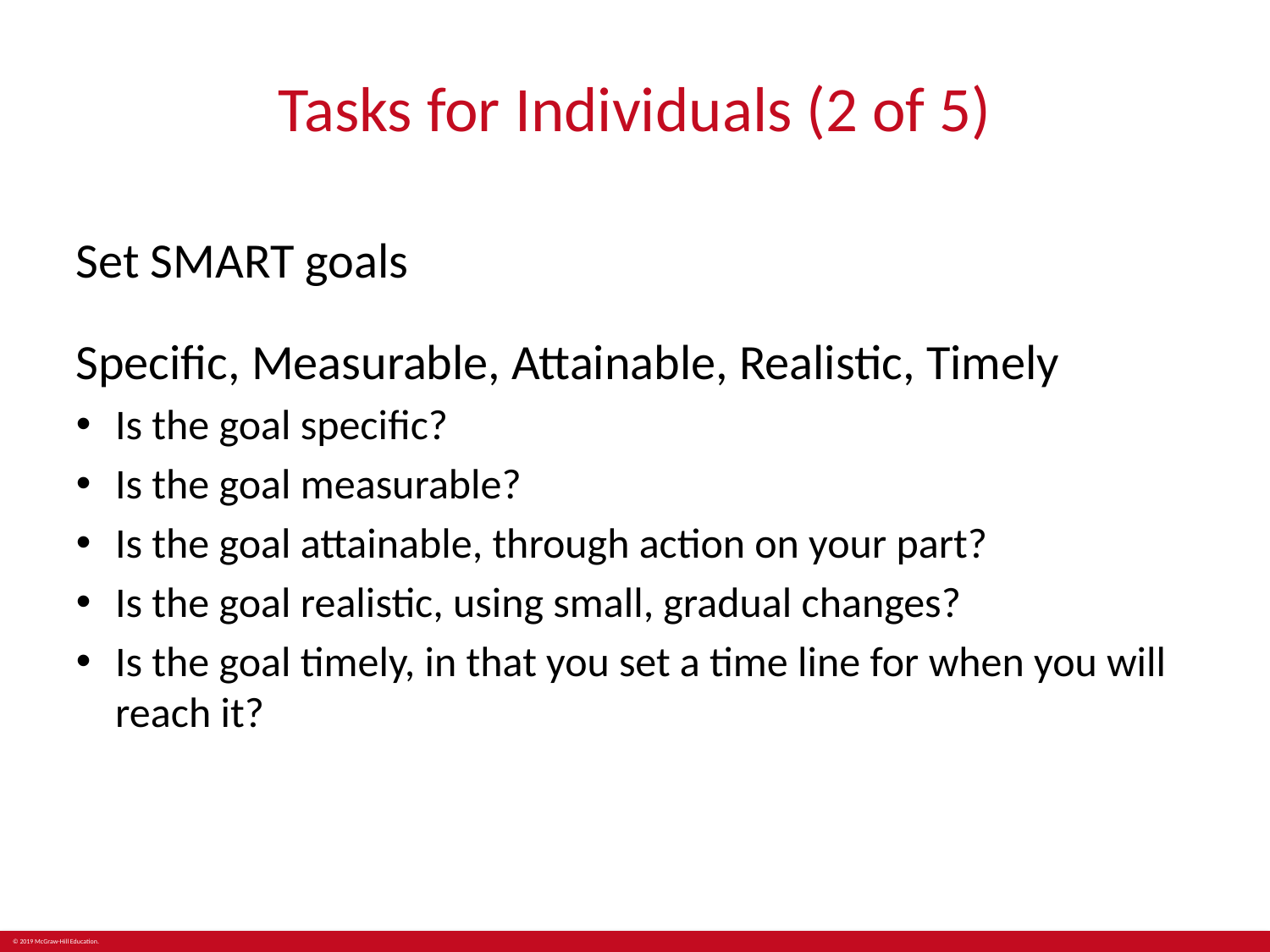

# Tasks for Individuals (2 of 5)
Set SMART goals
Specific, Measurable, Attainable, Realistic, Timely
Is the goal specific?
Is the goal measurable?
Is the goal attainable, through action on your part?
Is the goal realistic, using small, gradual changes?
Is the goal timely, in that you set a time line for when you will reach it?